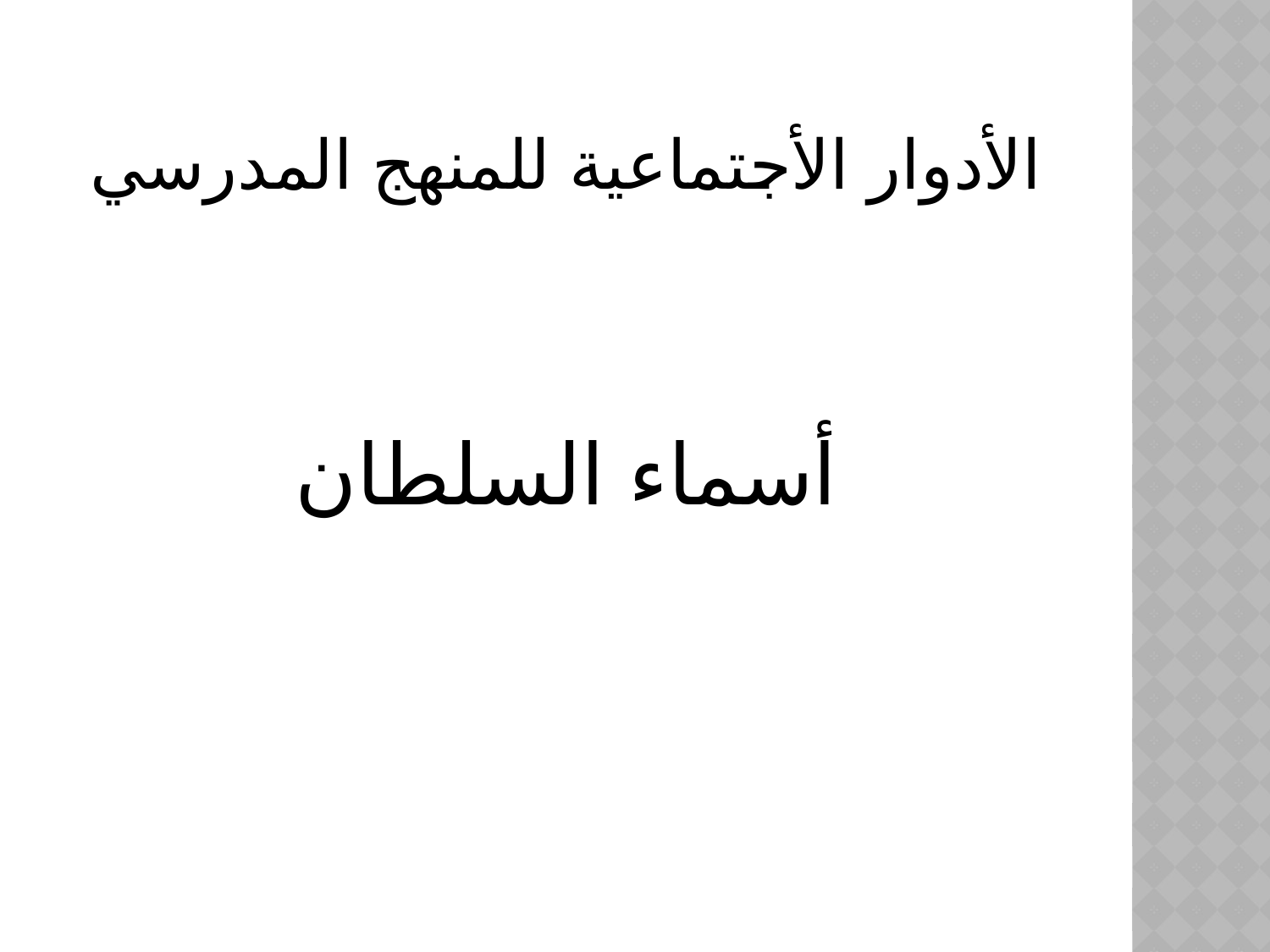

# الأدوار الأجتماعية للمنهج المدرسي

أسماء السلطان